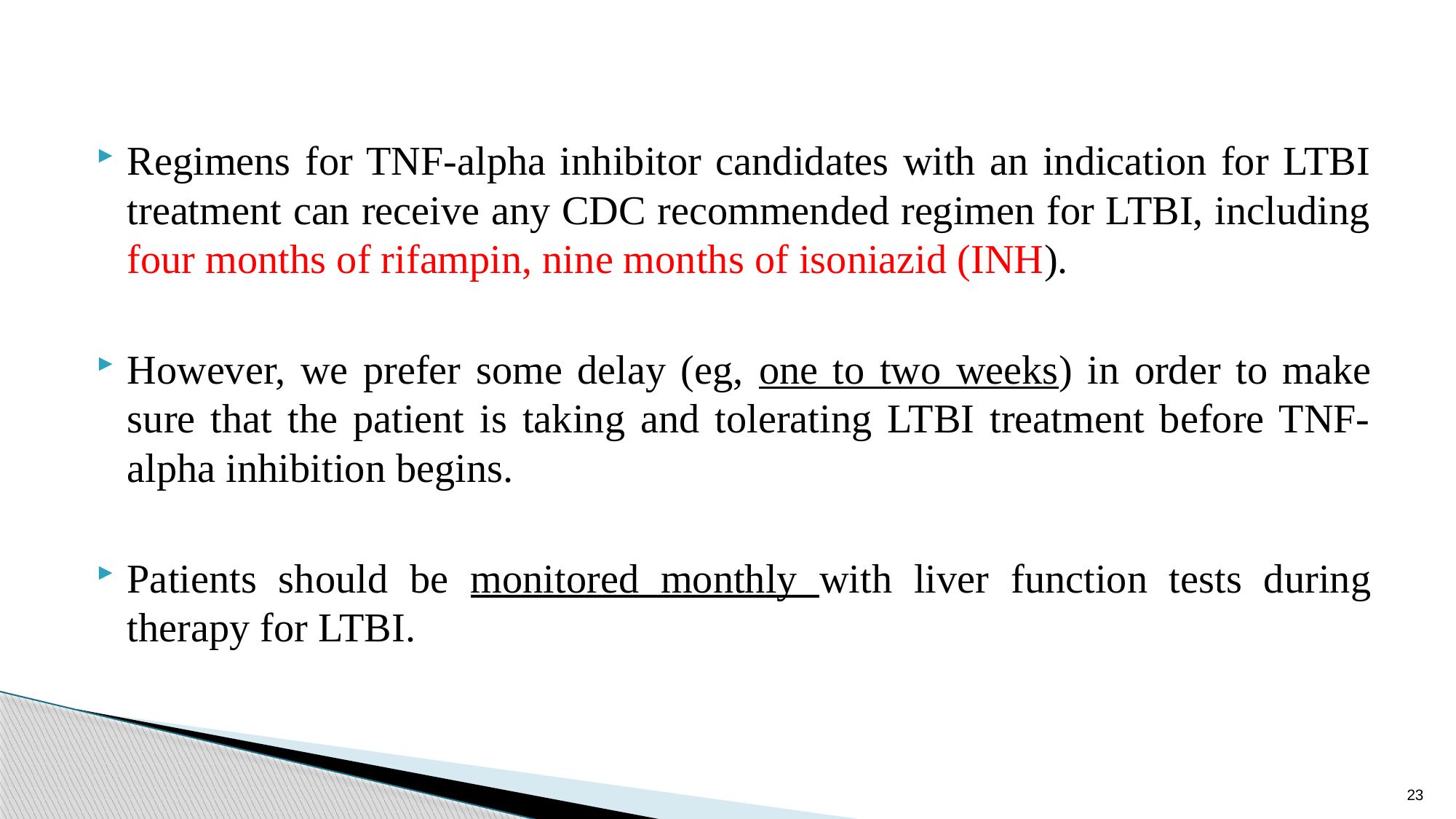

Regimens for TNF-alpha inhibitor candidates with an indication for LTBI treatment can receive any CDC recommended regimen for LTBI, including four months of rifampin, nine months of isoniazid (INH).

However, we prefer some delay (eg, one to two weeks) in order to make sure that the patient is taking and tolerating LTBI treatment before TNF-alpha inhibition begins.

Patients should be monitored monthly with liver function tests during therapy for LTBI.
23